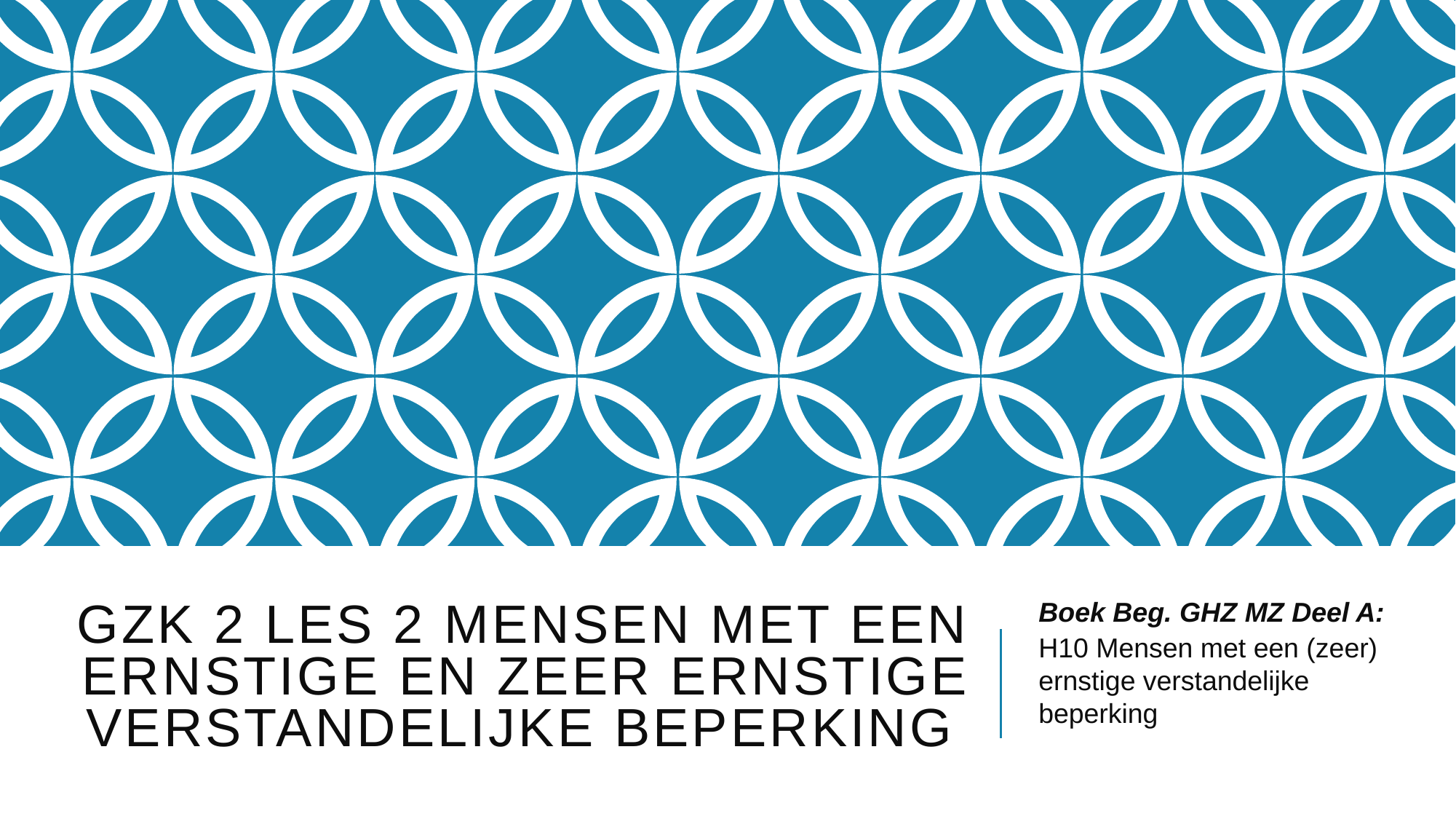

# GZK 2 Les 2 Mensen met een ernstige en zeer ernstige verstandelijke beperking
Boek Beg. GHZ MZ Deel A:
H10 Mensen met een (zeer) ernstige verstandelijke beperking